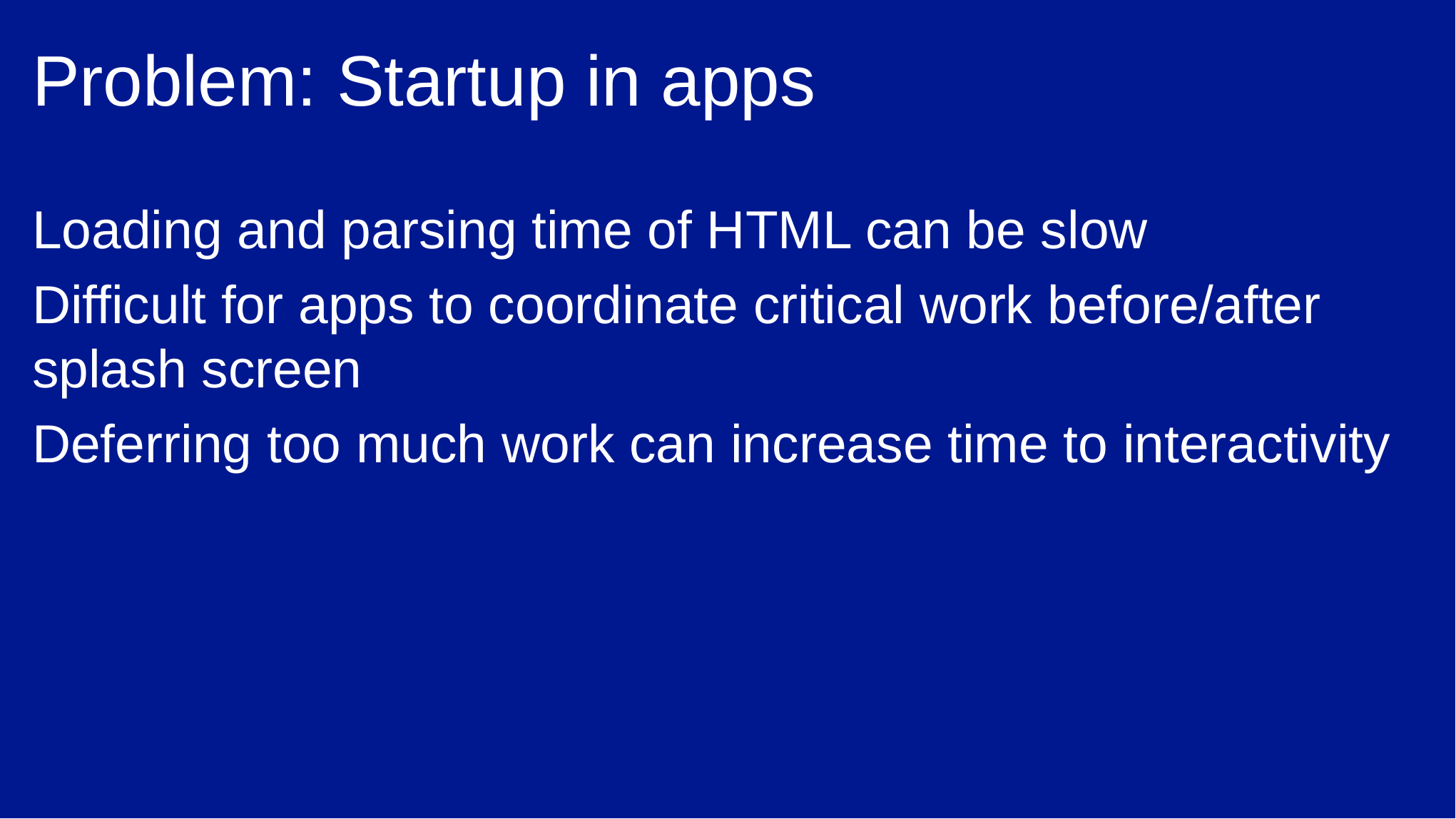

# Problem: Startup in apps
Loading and parsing time of HTML can be slow
Difficult for apps to coordinate critical work before/after splash screen
Deferring too much work can increase time to interactivity